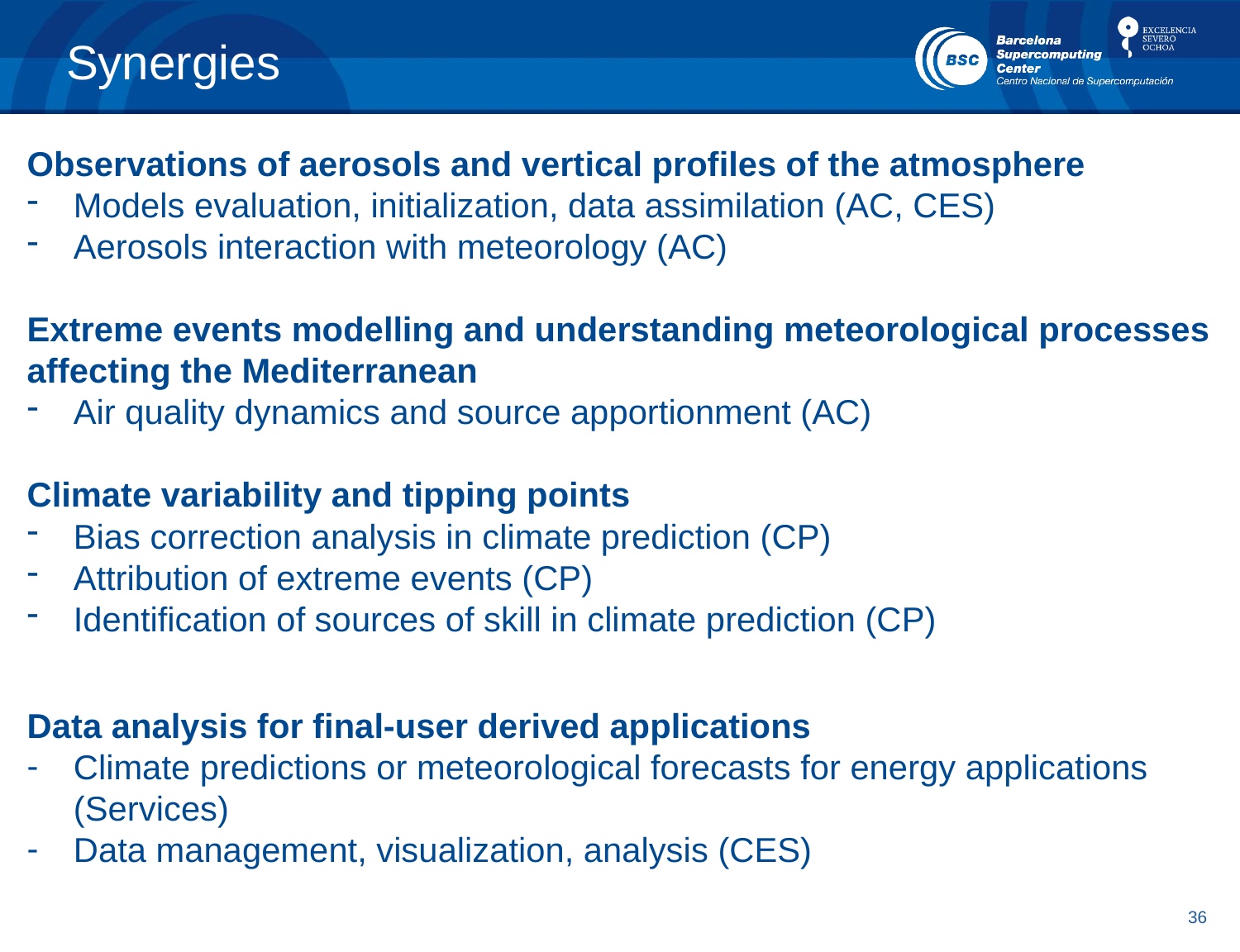

# Synergies
Observations of aerosols and vertical profiles of the atmosphere
Models evaluation, initialization, data assimilation (AC, CES)
Aerosols interaction with meteorology (AC)

Extreme events modelling and understanding meteorological processes affecting the Mediterranean
Air quality dynamics and source apportionment (AC)

Climate variability and tipping points
Bias correction analysis in climate prediction (CP)
Attribution of extreme events (CP)
Identification of sources of skill in climate prediction (CP)

Data analysis for final-user derived applications
Climate predictions or meteorological forecasts for energy applications (Services)
Data management, visualization, analysis (CES)